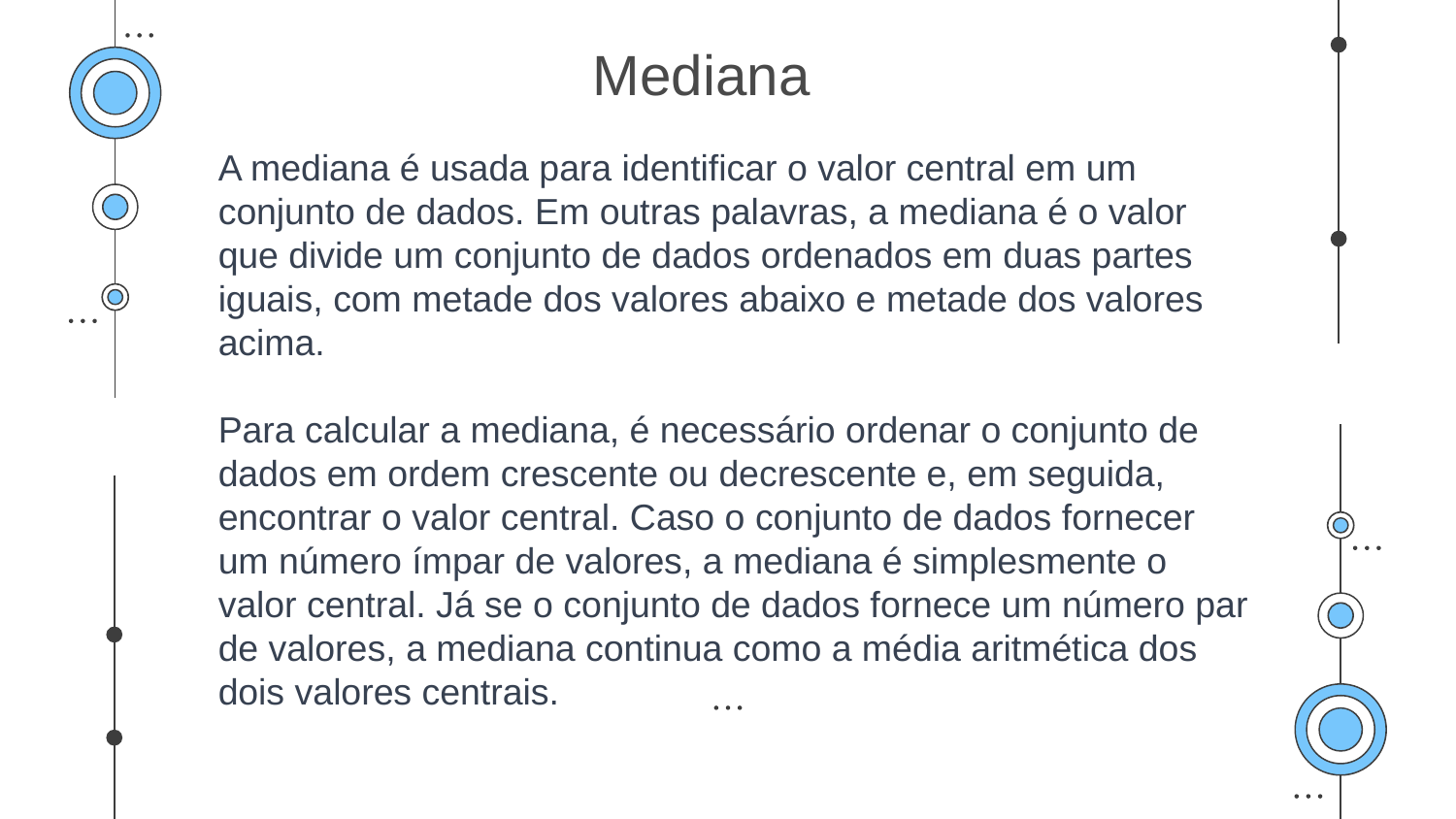

# Mediana
A mediana é usada para identificar o valor central em um conjunto de dados. Em outras palavras, a mediana é o valor que divide um conjunto de dados ordenados em duas partes iguais, com metade dos valores abaixo e metade dos valores acima.

Para calcular a mediana, é necessário ordenar o conjunto de dados em ordem crescente ou decrescente e, em seguida, encontrar o valor central. Caso o conjunto de dados fornecer um número ímpar de valores, a mediana é simplesmente o valor central. Já se o conjunto de dados fornece um número par de valores, a mediana continua como a média aritmética dos dois valores centrais.